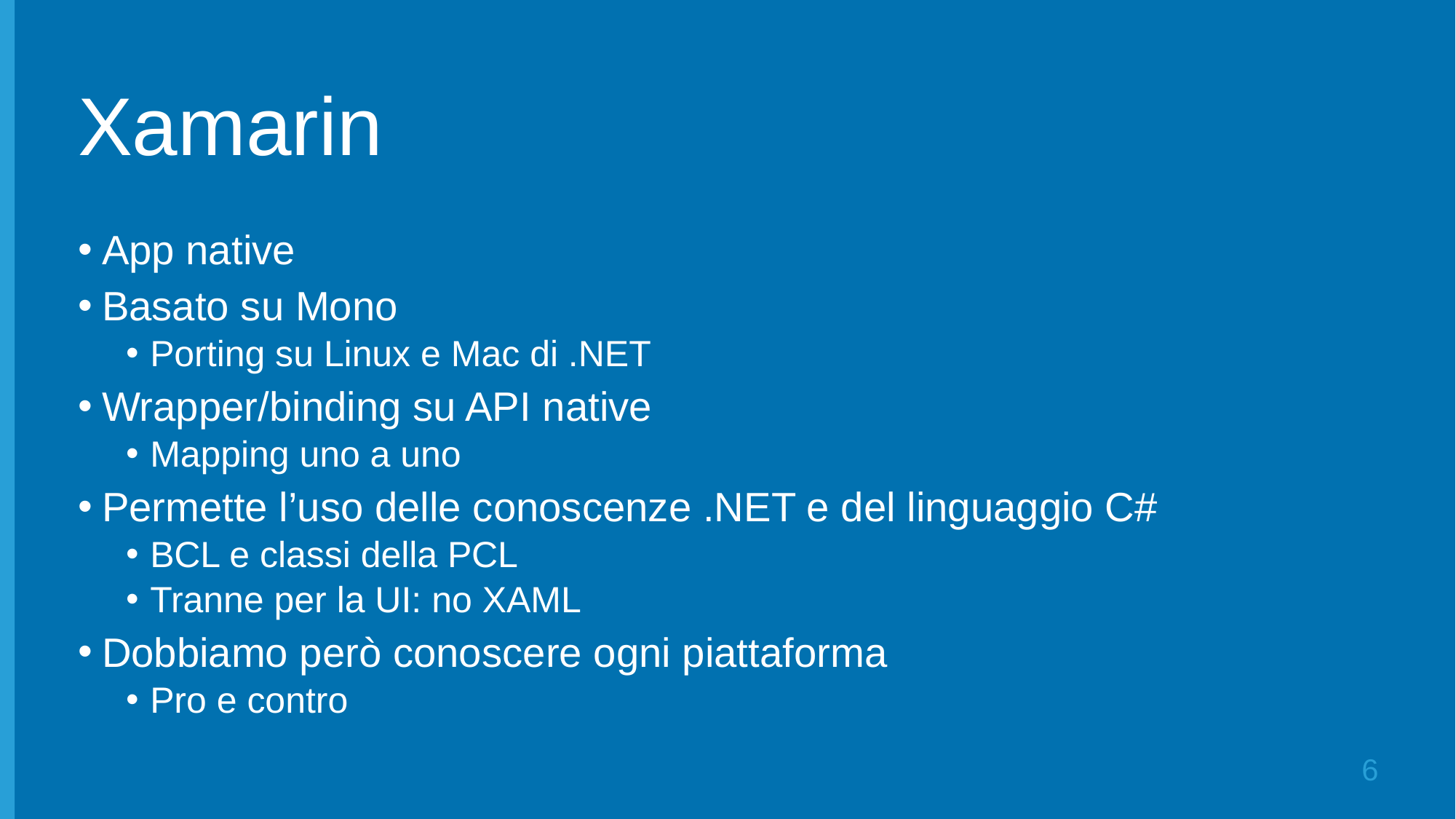

# Xamarin
App native
Basato su Mono
Porting su Linux e Mac di .NET
Wrapper/binding su API native
Mapping uno a uno
Permette l’uso delle conoscenze .NET e del linguaggio C#
BCL e classi della PCL
Tranne per la UI: no XAML
Dobbiamo però conoscere ogni piattaforma
Pro e contro
6